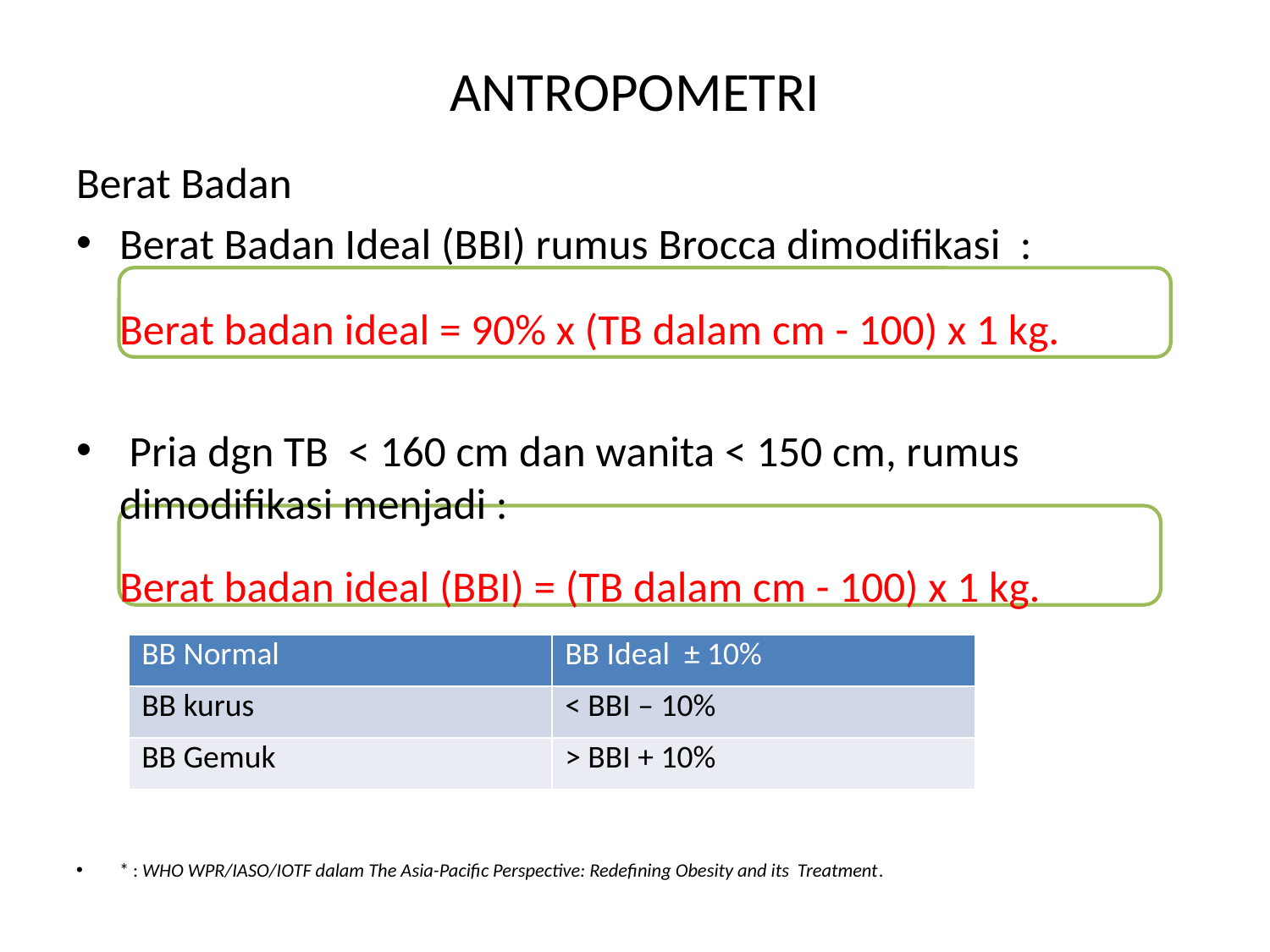

# ANTROPOMETRI
Berat Badan
Berat Badan Ideal (BBI) rumus Brocca dimodifikasi  :

	Berat badan ideal = 90% x (TB dalam cm - 100) x 1 kg.

 Pria dgn TB  < 160 cm dan wanita < 150 cm, rumus  dimodifikasi menjadi :

	Berat badan ideal (BBI) = (TB dalam cm - 100) x 1 kg.

* : WHO WPR/IASO/IOTF dalam The Asia-Pacific Perspective: Redefining Obesity and its  Treatment.

| BB Normal | BB Ideal ± 10% |
| --- | --- |
| BB kurus | < BBI – 10% |
| BB Gemuk | > BBI + 10% |